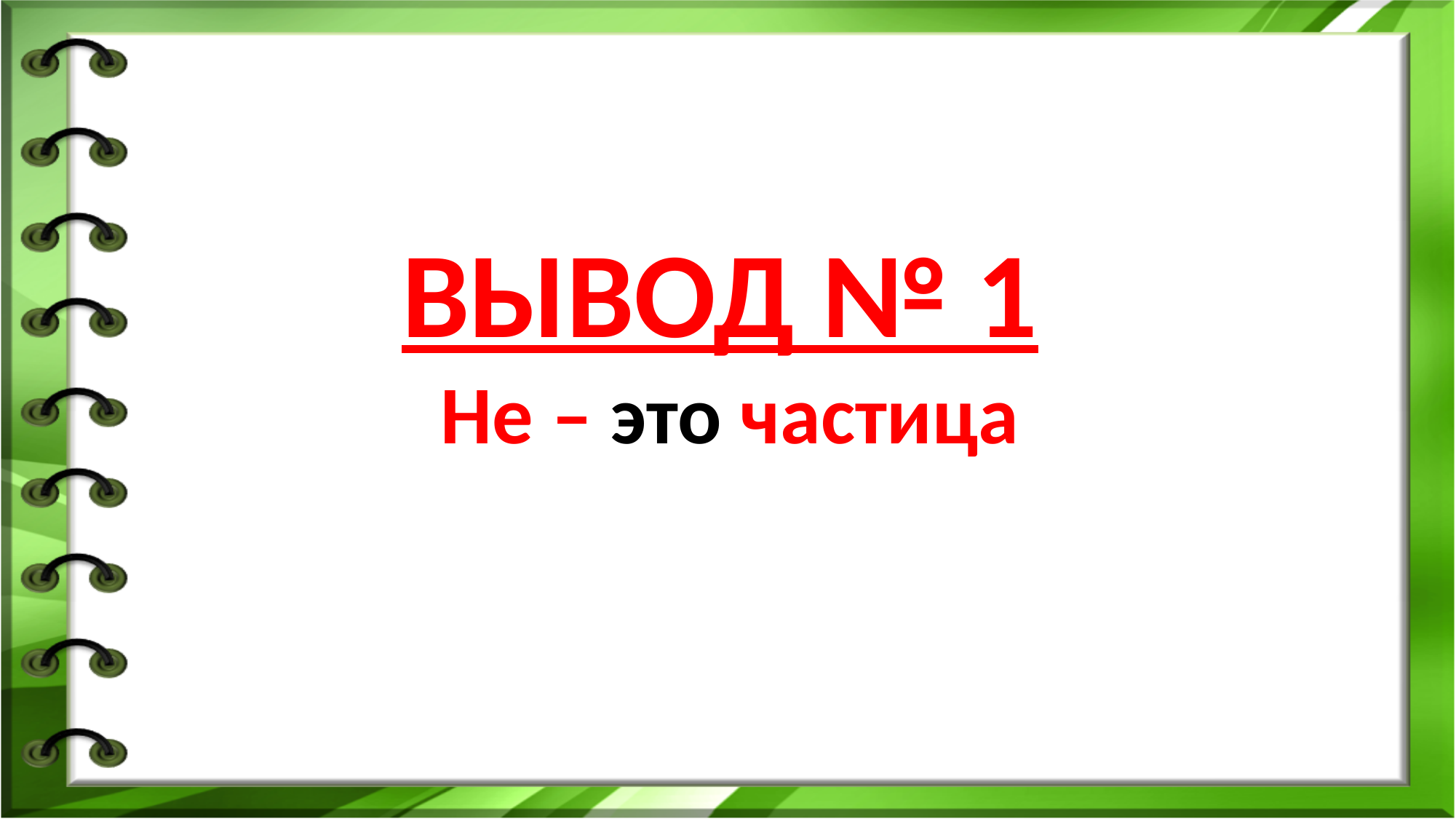

# ВЫВОД № 1 Не – это частица